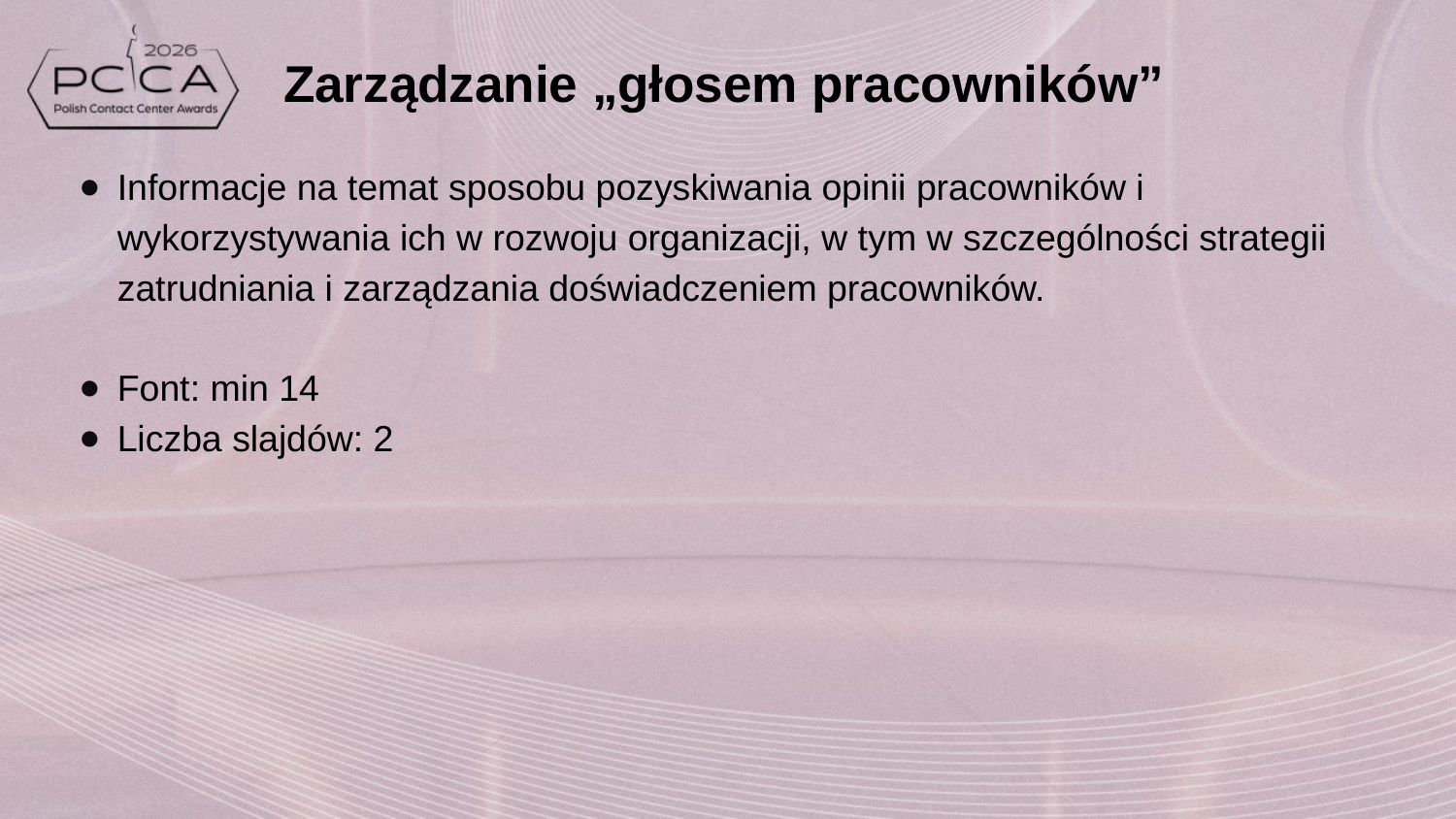

# Zarządzanie „głosem pracowników”
Informacje na temat sposobu pozyskiwania opinii pracowników i wykorzystywania ich w rozwoju organizacji, w tym w szczególności strategii zatrudniania i zarządzania doświadczeniem pracowników.

Font: min 14
Liczba slajdów: 2